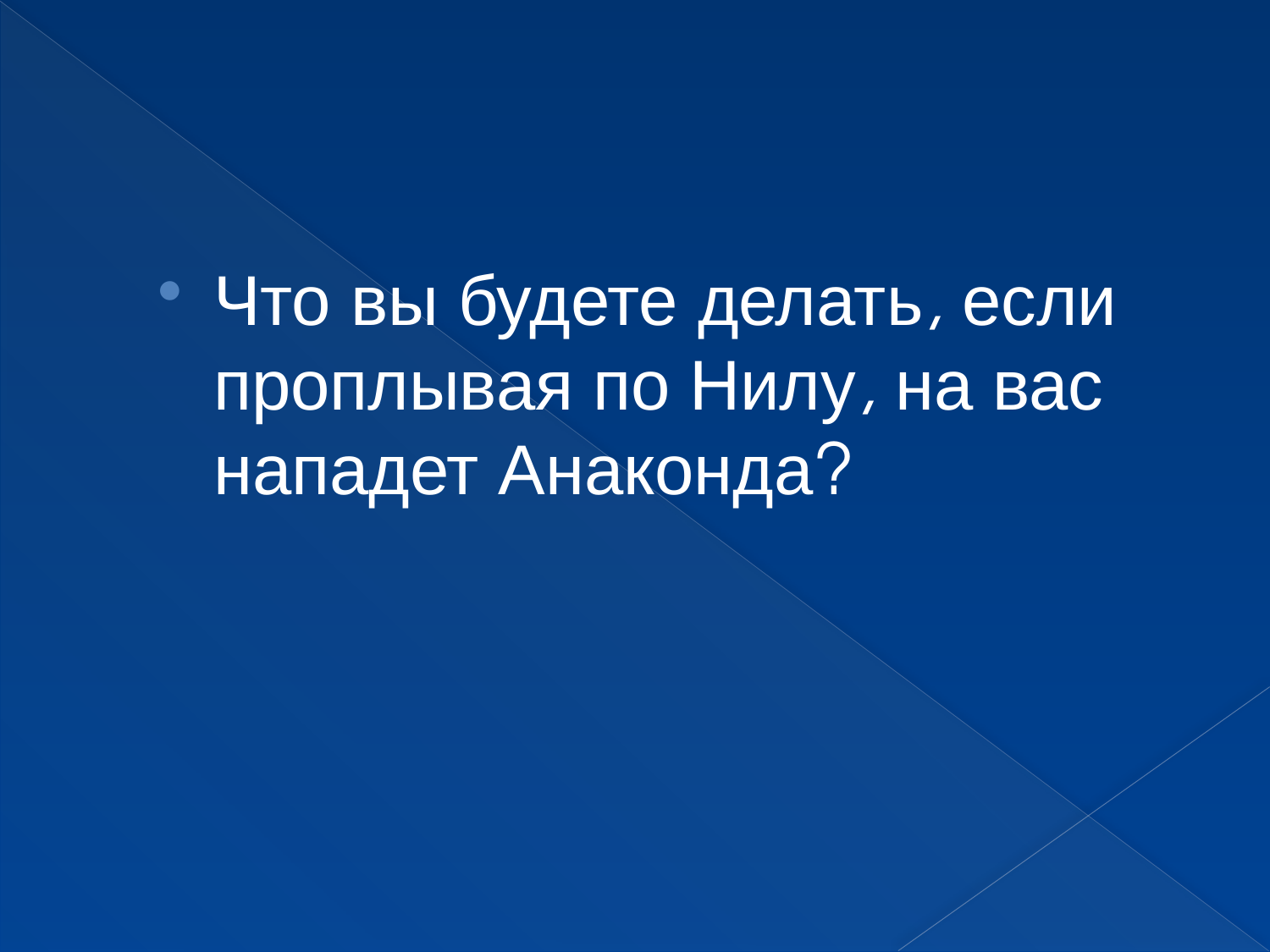

Что вы будете делать, если проплывая по Нилу, на вас нападет Анаконда?